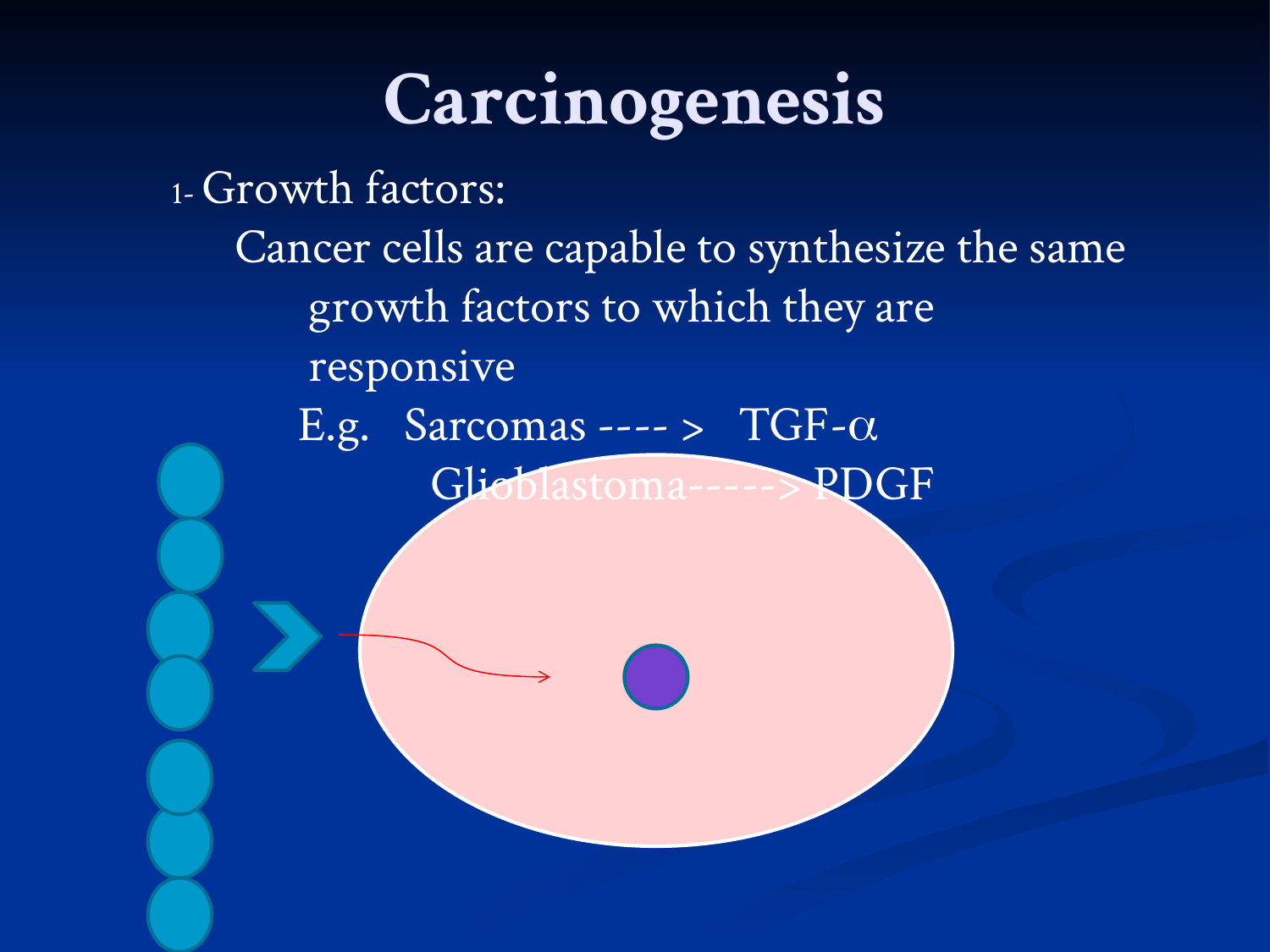

# Carcinogenesis
1- Growth factors:
Cancer cells are capable to synthesize the same growth factors to which they are responsive
E.g.   Sarcomas ---- >   TGF-α
            Glioblastoma-----> PDGF